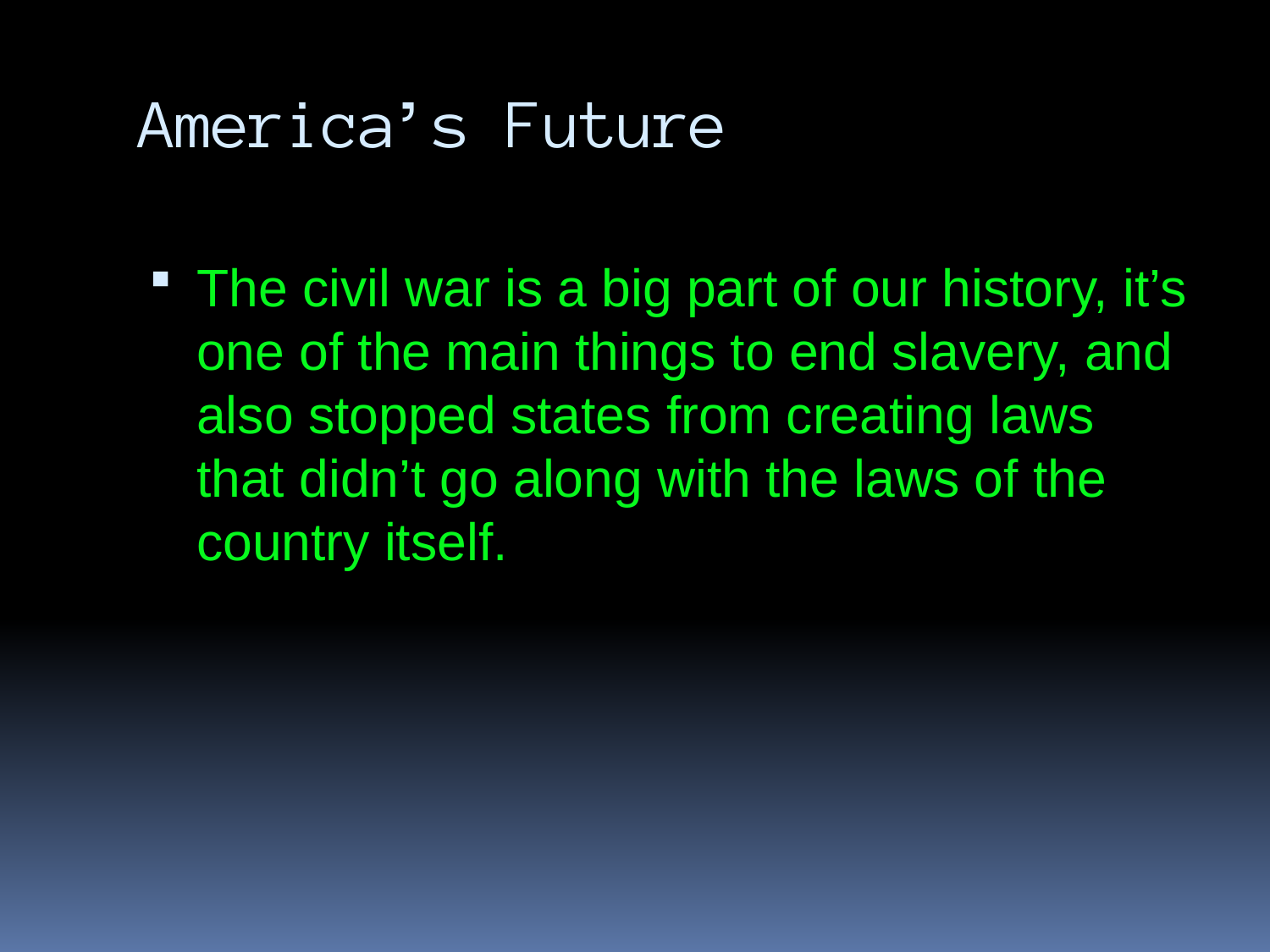

# America’s Future
The civil war is a big part of our history, it’s one of the main things to end slavery, and also stopped states from creating laws that didn’t go along with the laws of the country itself.